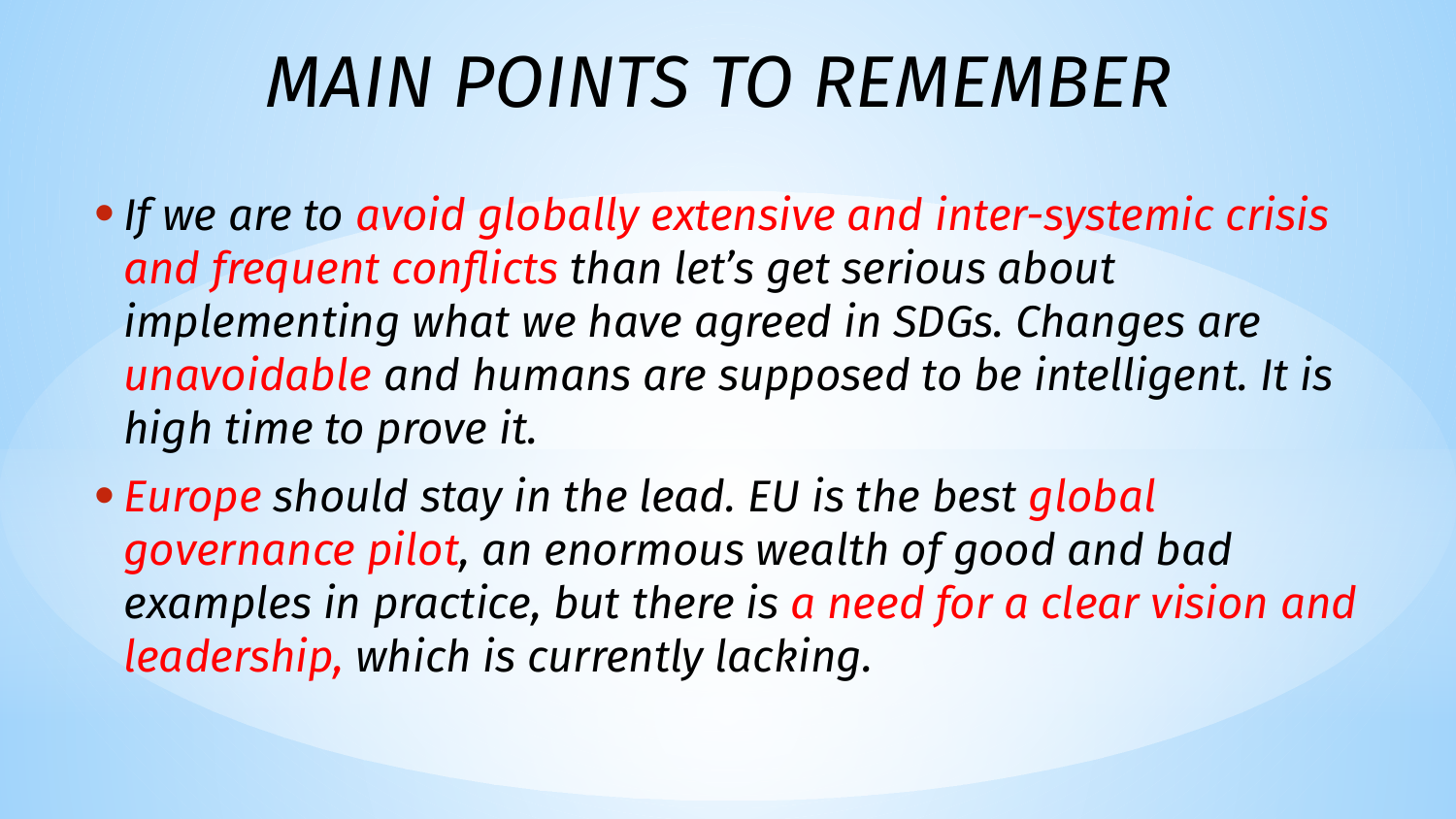

MAIN POINTS TO REMEMBER
If we are to avoid globally extensive and inter-systemic crisis and frequent conflicts than let’s get serious about implementing what we have agreed in SDGs. Changes are unavoidable and humans are supposed to be intelligent. It is high time to prove it.
Europe should stay in the lead. EU is the best global governance pilot, an enormous wealth of good and bad examples in practice, but there is a need for a clear vision and leadership, which is currently lacking.